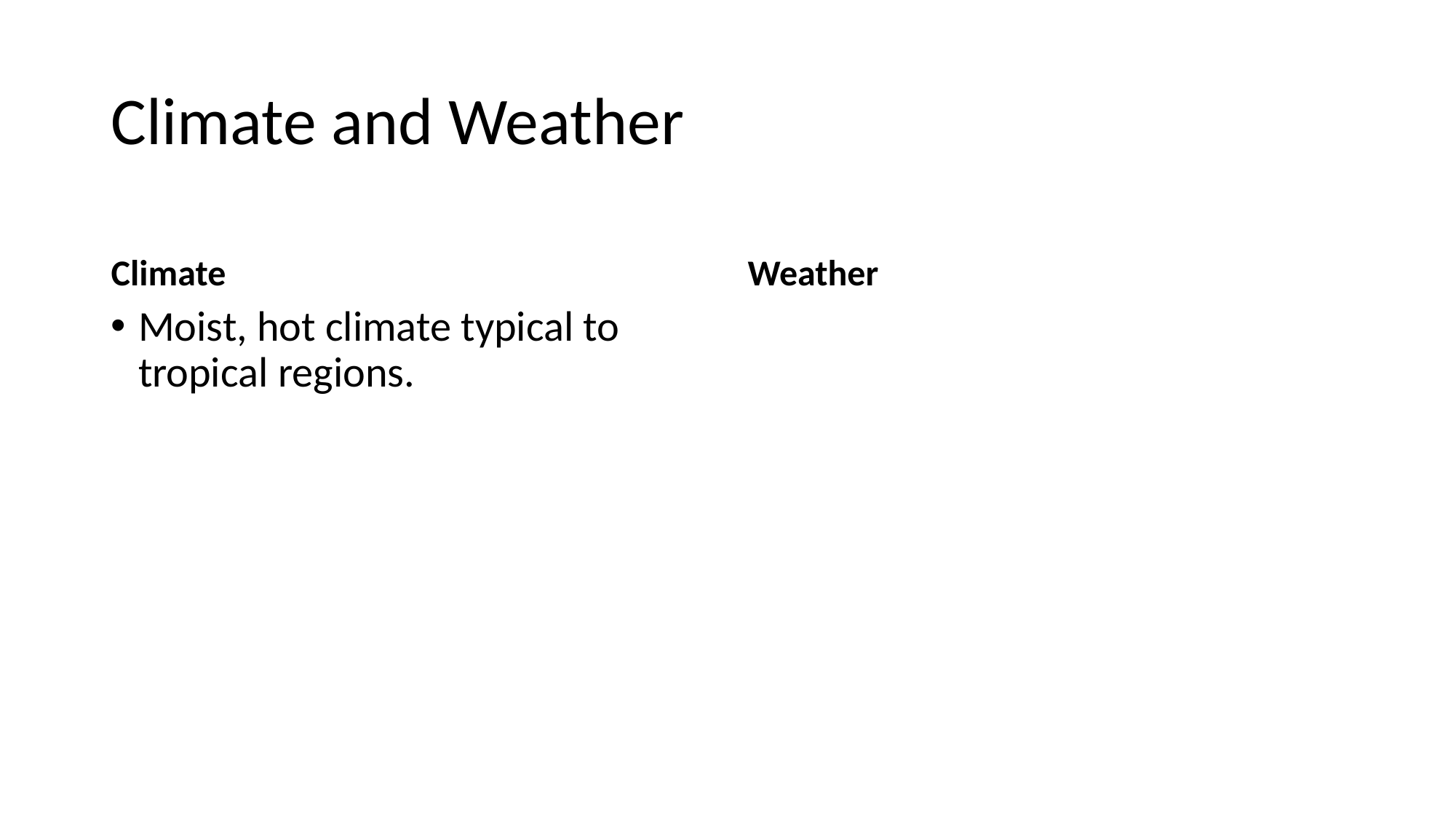

# Climate and Weather
Climate
Weather
Moist, hot climate typical to tropical regions.